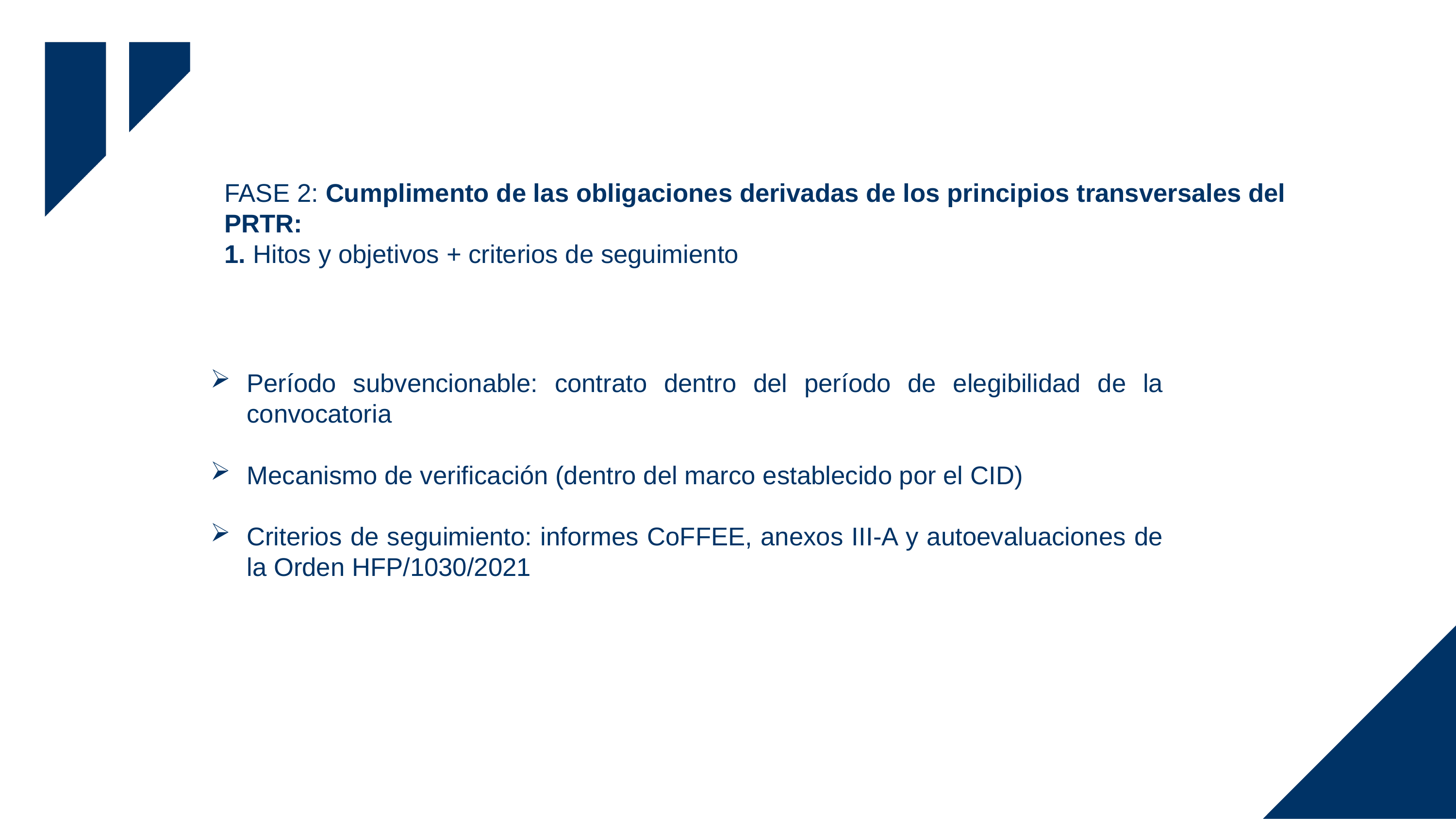

FASE 2: Cumplimento de las obligaciones derivadas de los principios transversales del PRTR:
1. Hitos y objetivos + criterios de seguimiento

Período subvencionable: contrato dentro del período de elegibilidad de la convocatoria

Mecanismo de verificación (dentro del marco establecido por el CID)

Criterios de seguimiento: informes CoFFEE, anexos III-A y autoevaluaciones de la Orden HFP/1030/2021